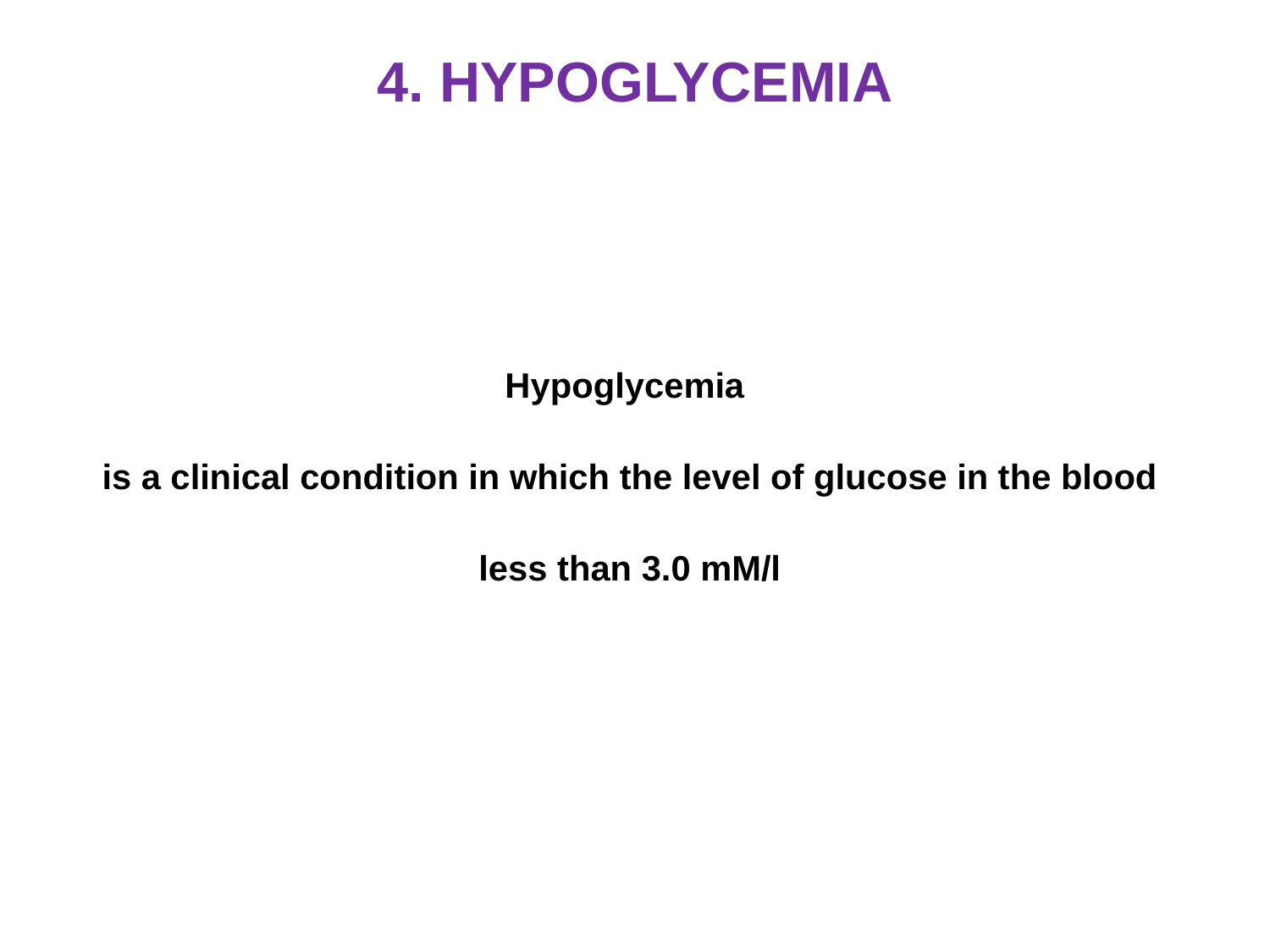

# 4. HYPOGLYCEMIA

Hypoglycemia
is a clinical condition in which the level of glucose in the blood
less than 3.0 mM/l